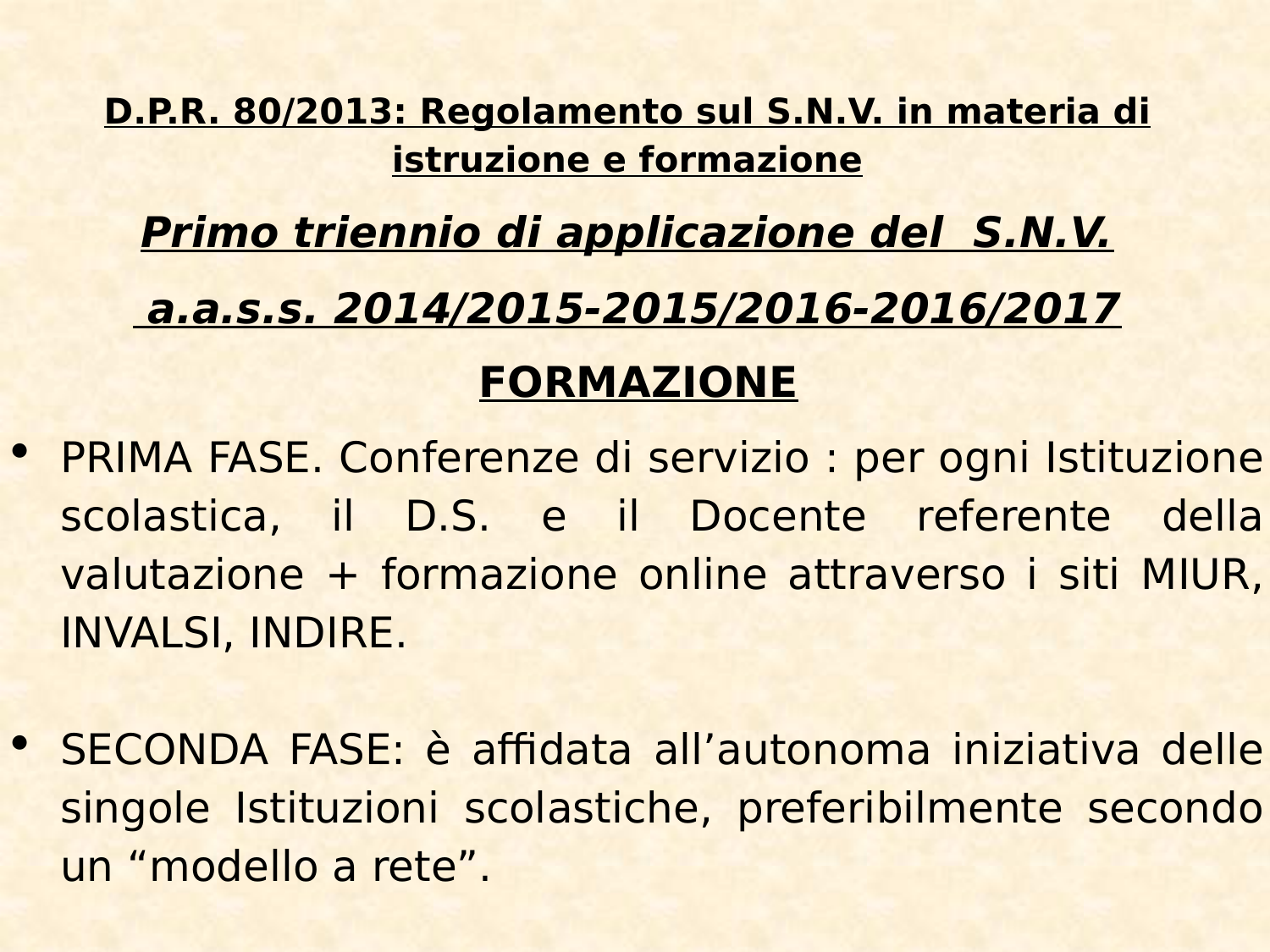

D.P.R. 80/2013: Regolamento sul S.N.V. in materia di istruzione e formazione
Primo triennio di applicazione del  S.N.V.
 a.a.s.s. 2014/2015-2015/2016-2016/2017
FORMAZIONE
PRIMA FASE. Conferenze di servizio : per ogni Istituzione scolastica, il D.S. e il Docente referente della valutazione + formazione online attraverso i siti MIUR, INVALSI, INDIRE.

SECONDA FASE: è affidata all’autonoma iniziativa delle singole Istituzioni scolastiche, preferibilmente secondo un “modello a rete”.